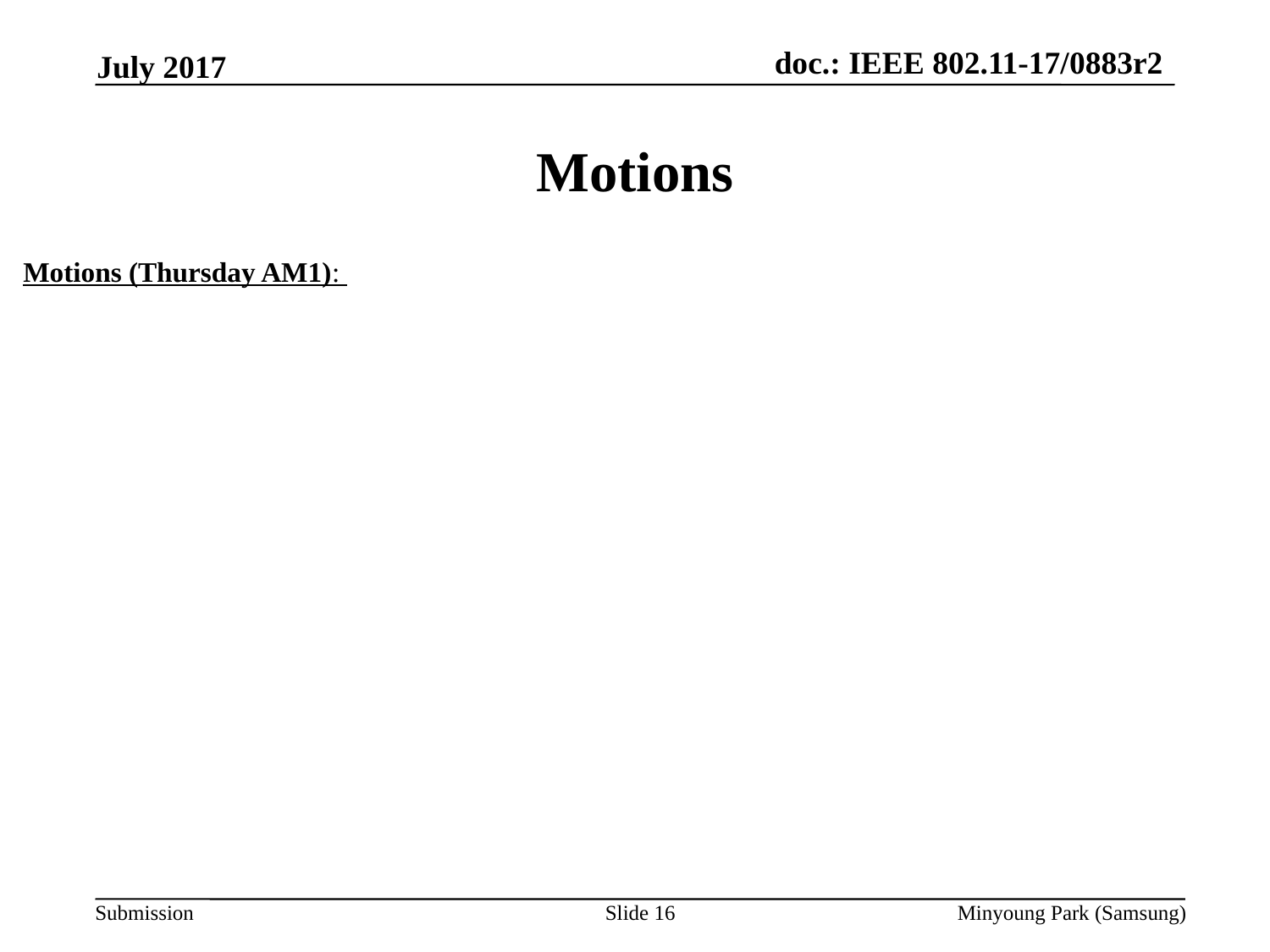

July 2017
# Motions
Motions (Thursday AM1):

Slide 16
Minyoung Park (Samsung)